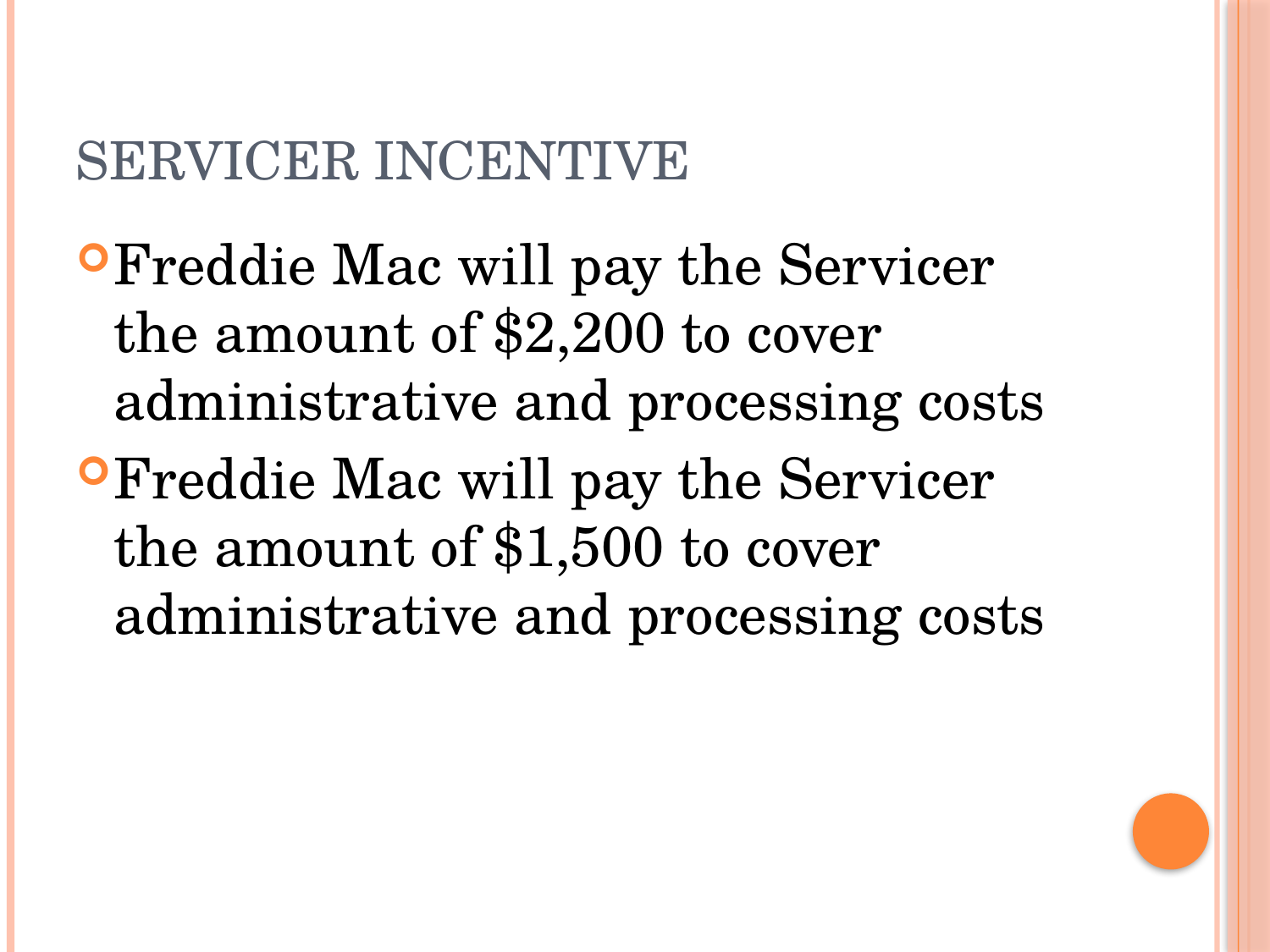

# Servicer Incentive
Freddie Mac will pay the Servicer the amount of $2,200 to cover administrative and processing costs
Freddie Mac will pay the Servicer the amount of $1,500 to cover administrative and processing costs